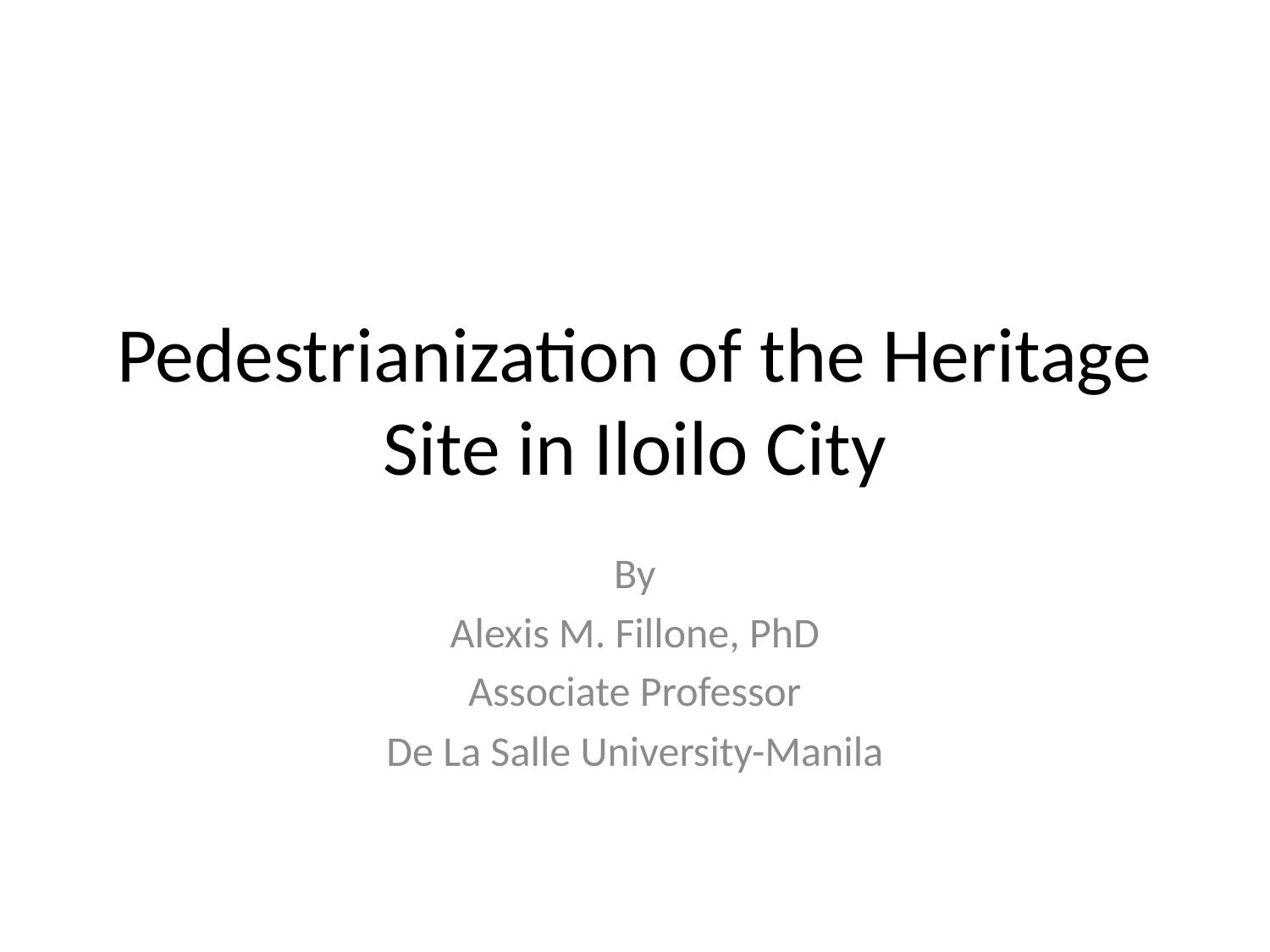

# Pedestrianization of the Heritage Site in Iloilo City
By
Alexis M. Fillone, PhD
Associate Professor
De La Salle University-Manila